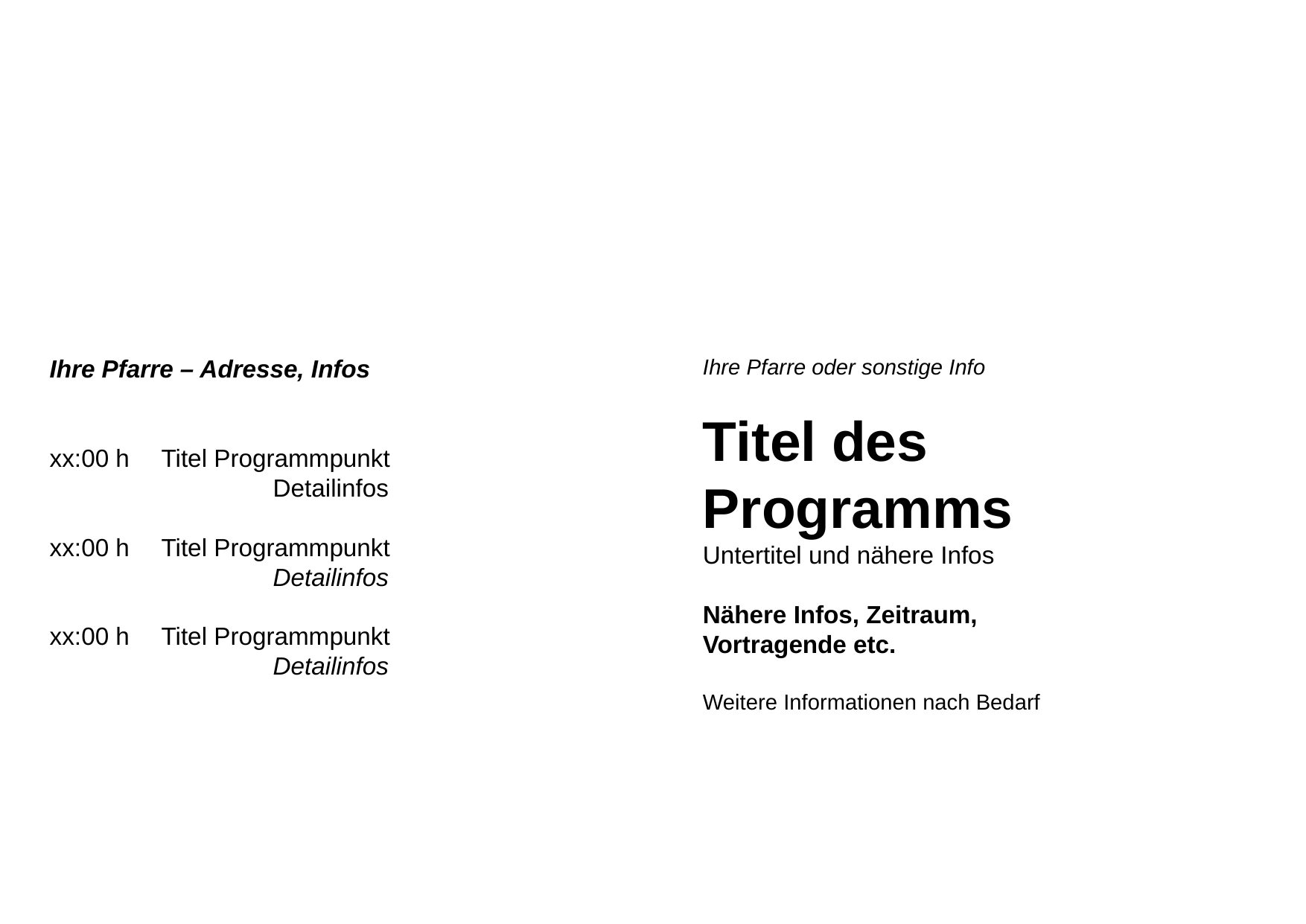

# Ihre Pfarre – Adresse, Infos

xx:00 h	Titel Programmpunkt
		Detailinfos

xx:00 h	Titel Programmpunkt
		Detailinfos

xx:00 h	Titel Programmpunkt
		Detailinfos
Ihre Pfarre oder sonstige Info

Titel des Programms
Untertitel und nähere Infos

Nähere Infos, Zeitraum, Vortragende etc.

Weitere Informationen nach Bedarf